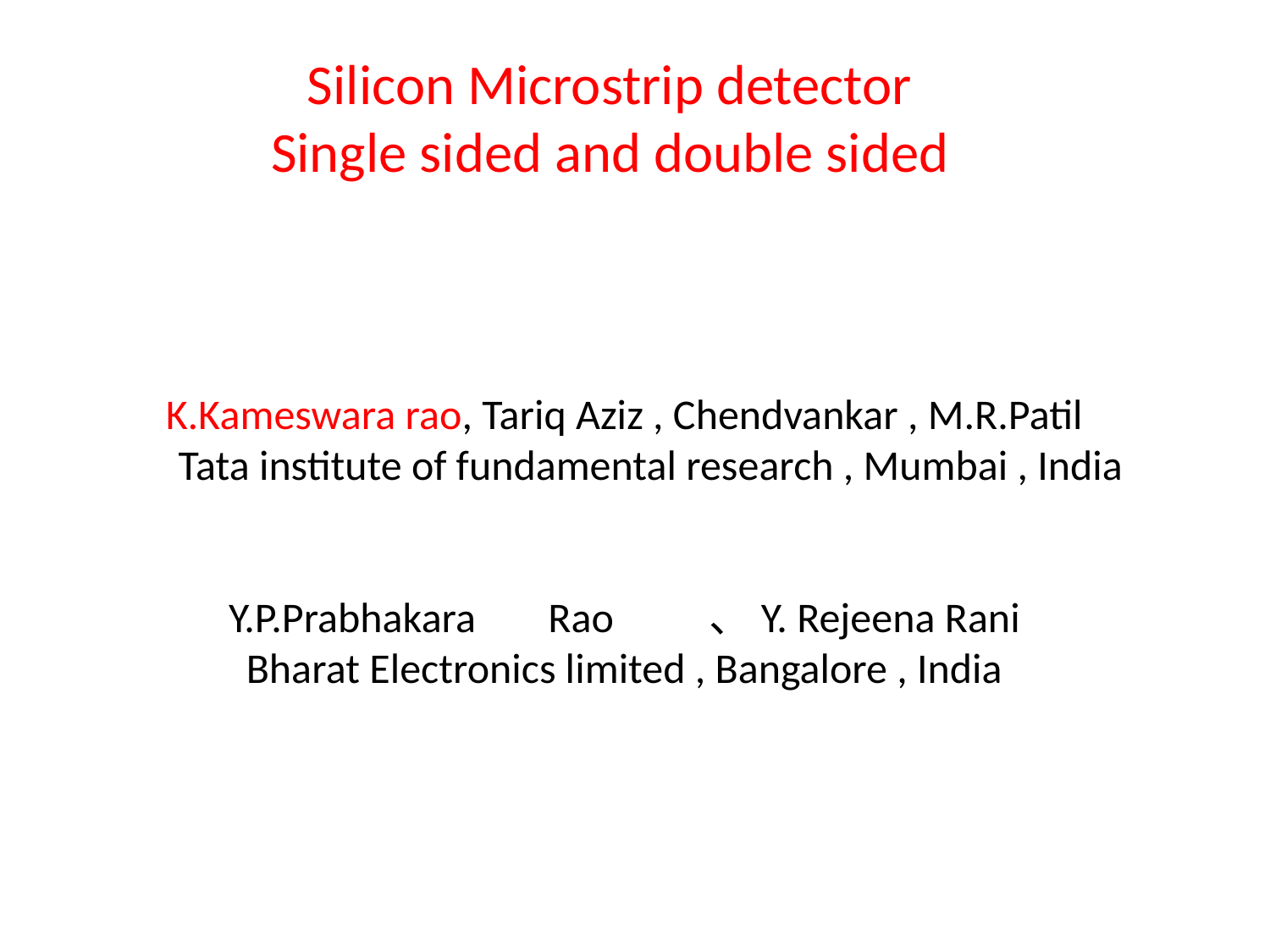

Silicon Microstrip detector
Single sided and double sided
K.Kameswara rao, Tariq Aziz , Chendvankar , M.R.Patil
　Tata institute of fundamental research , Mumbai , India

Y.P.Prabhakara 　Rao　　、Y. Rejeena Rani
Bharat Electronics limited , Bangalore , India